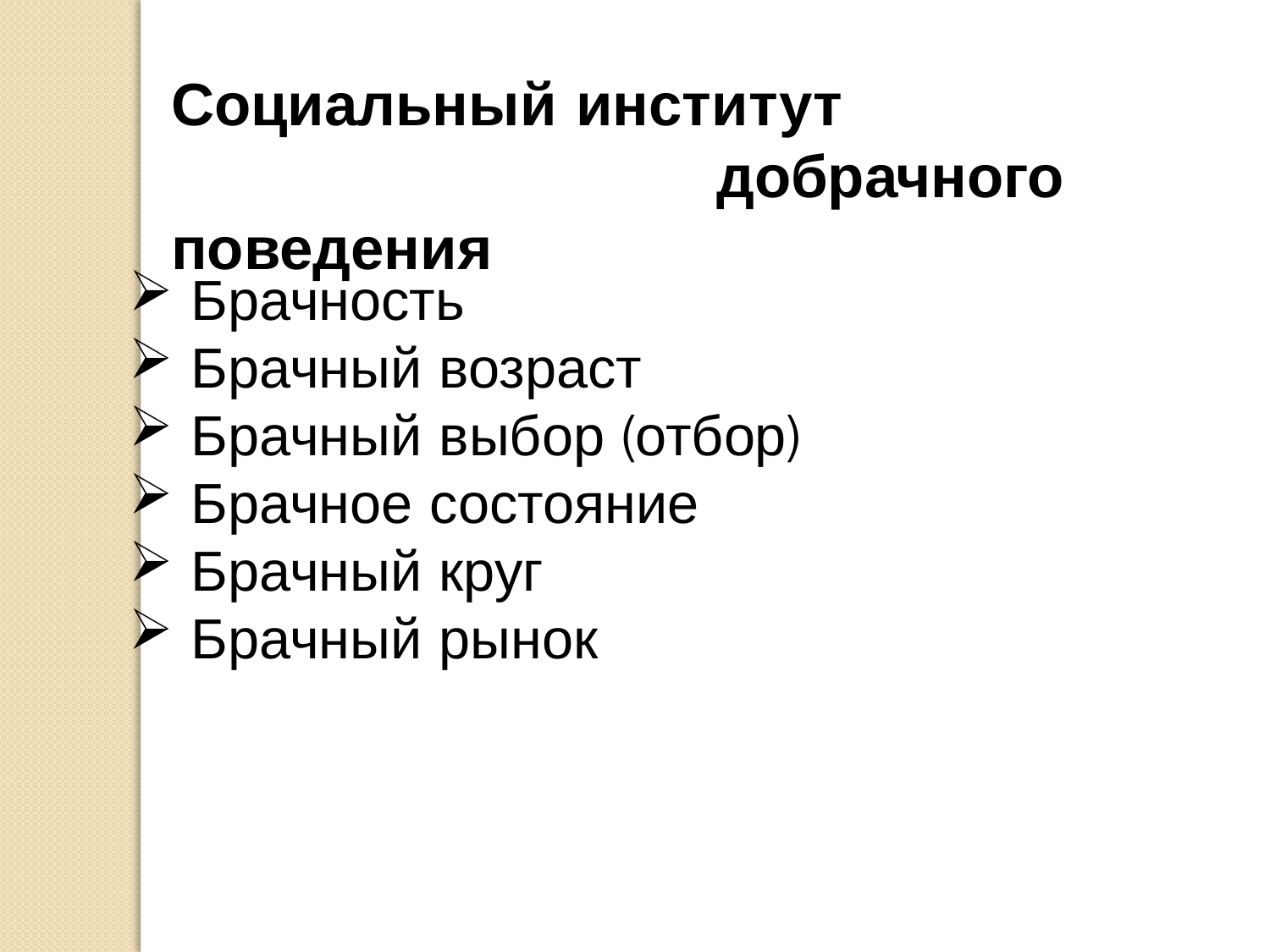

Социальный институт
                            добрачного поведения
 Брачность
 Брачный возраст
 Брачный выбор (отбор)
 Брачное состояние
 Брачный круг
 Брачный рынок